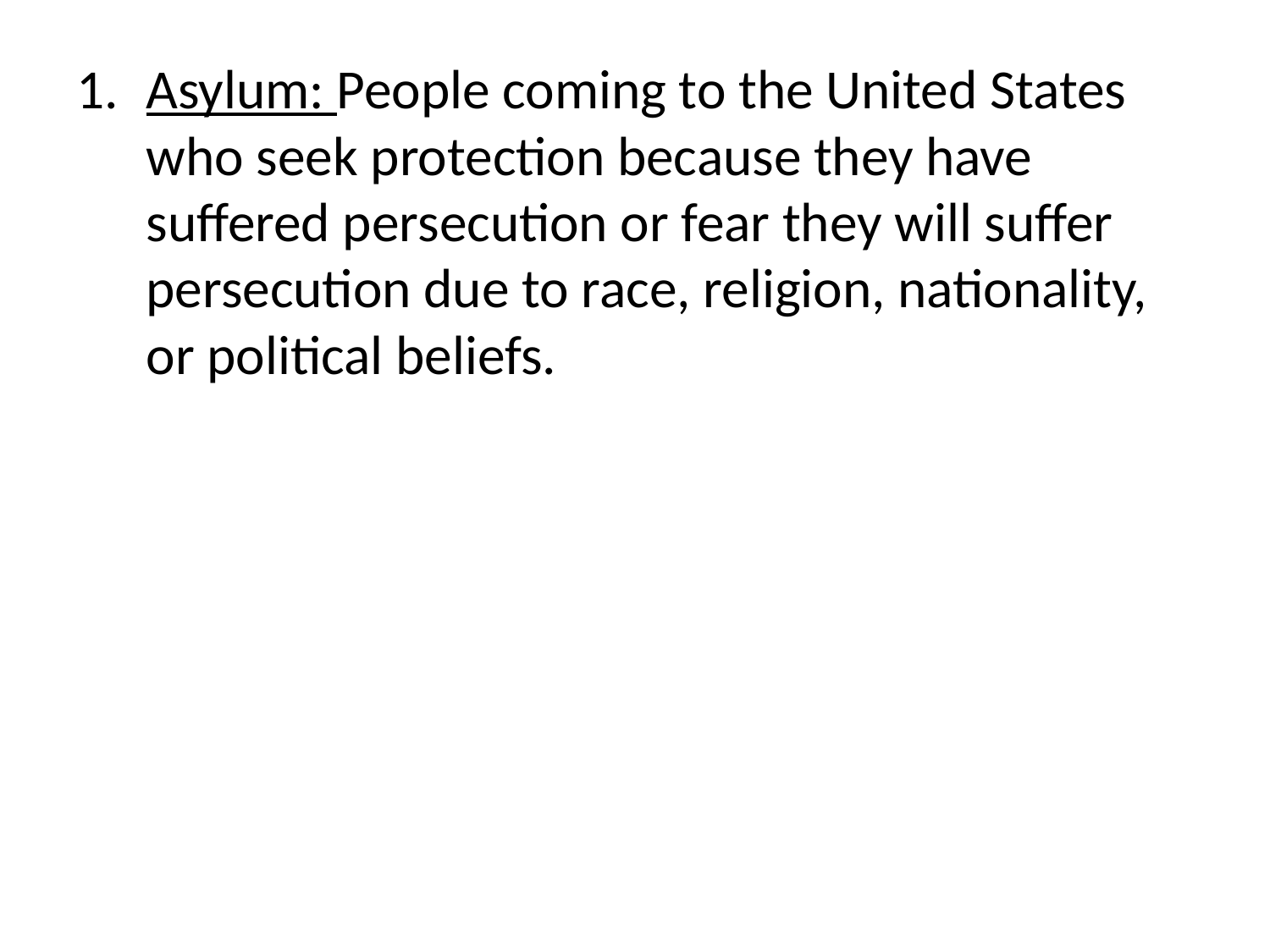

Asylum: People coming to the United States who seek protection because they have suffered persecution or fear they will suffer persecution due to race, religion, nationality, or political beliefs.